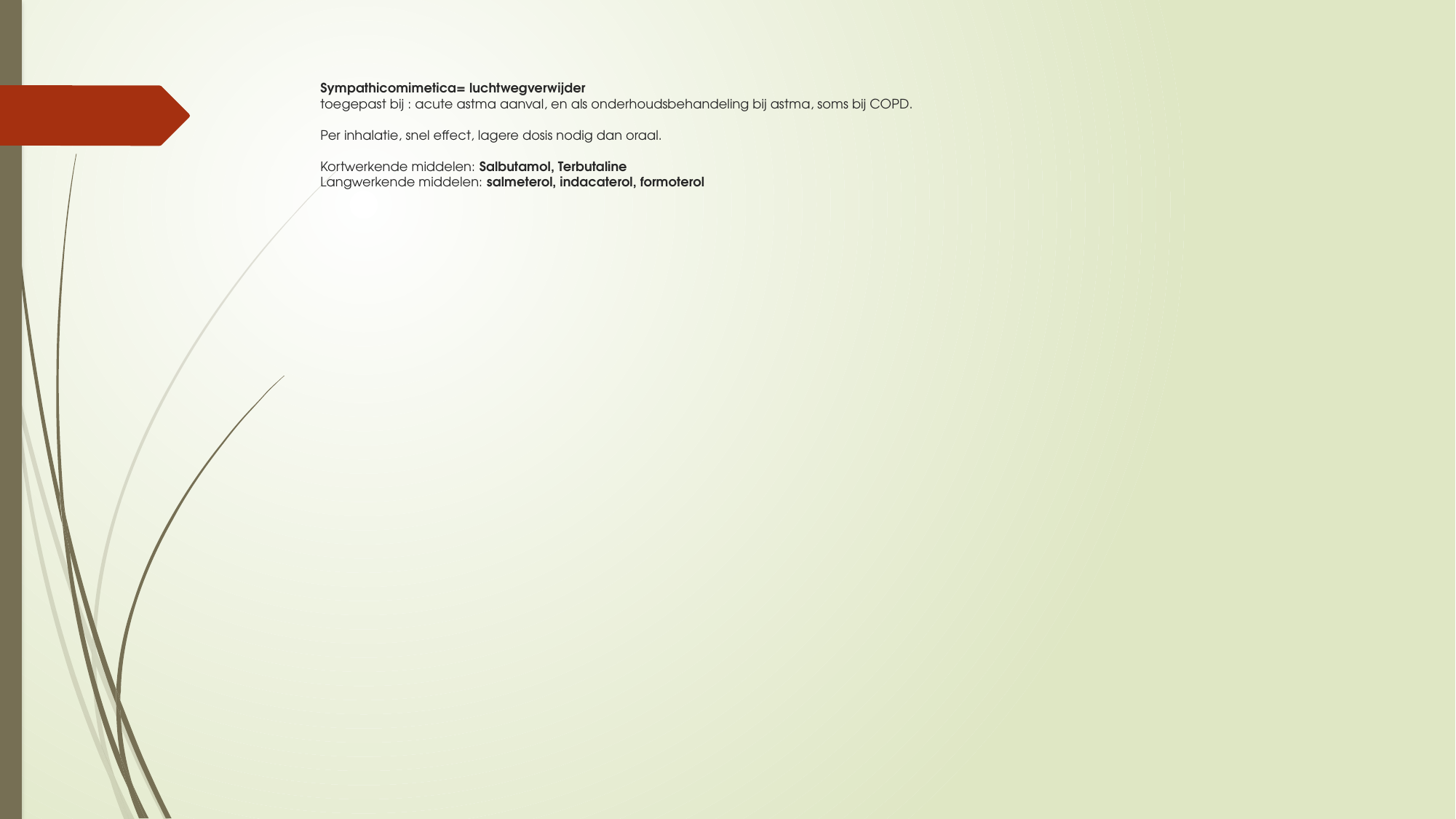

# Sympathicomimetica= luchtwegverwijder toegepast bij : acute astma aanval, en als onderhoudsbehandeling bij astma, soms bij COPD. Per inhalatie, snel effect, lagere dosis nodig dan oraal. Kortwerkende middelen: Salbutamol, Terbutaline Langwerkende middelen: salmeterol, indacaterol, formoterol